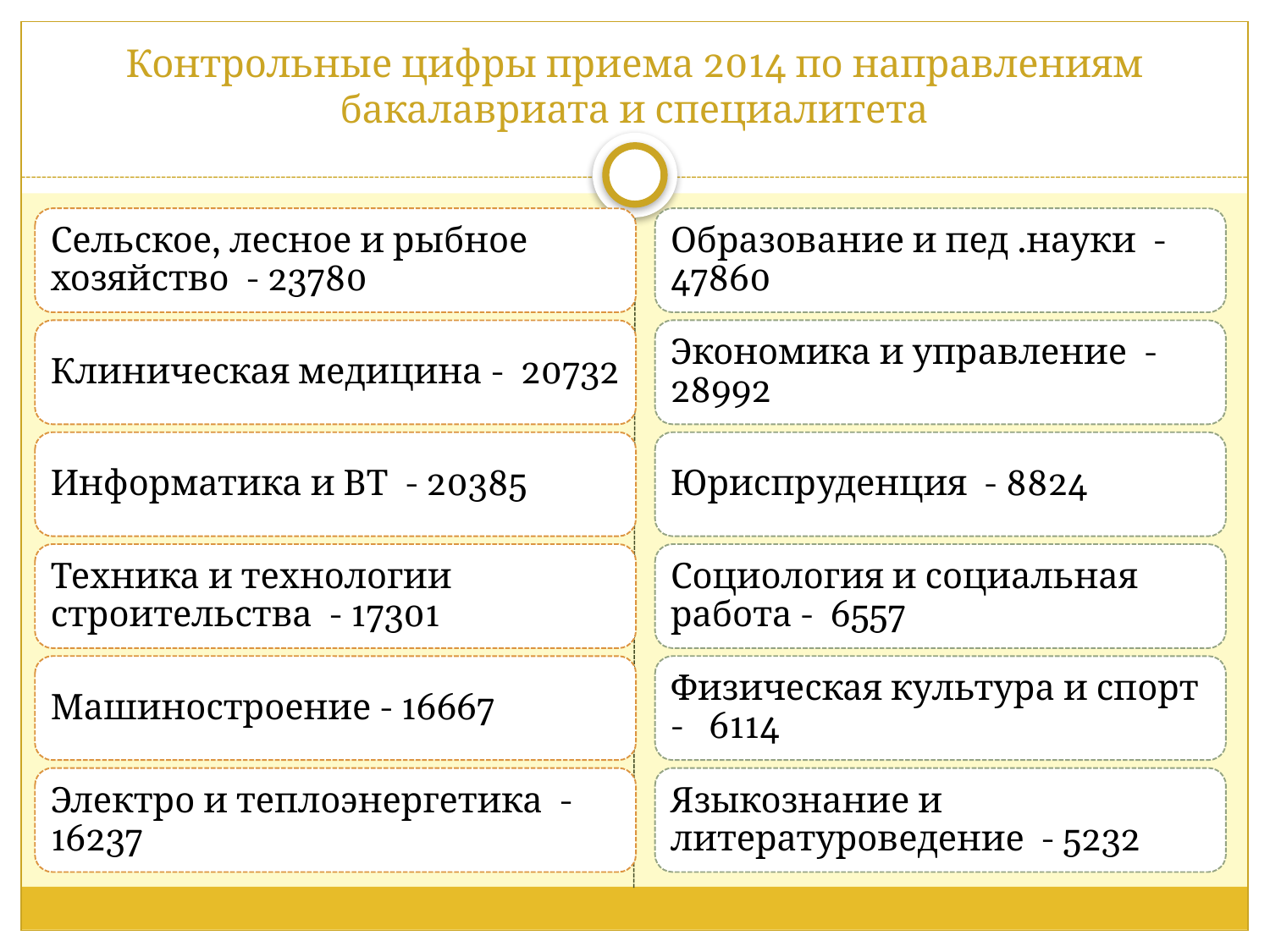

# Контрольные цифры приема 2014 по направлениям бакалавриата и специалитета
Сельское, лесное и рыбное хозяйство  - 23780
Клиническая медицина -  20732
Информатика и ВТ  - 20385
Техника и технологии строительства  - 17301
Машиностроение - 16667
Электро и теплоэнергетика  - 16237
Образование и пед .науки  - 47860
Экономика и управление  - 28992
Юриспруденция  - 8824
Социология и социальная работа -  6557
Физическая культура и спорт -   6114
Языкознание и литературоведение  - 5232